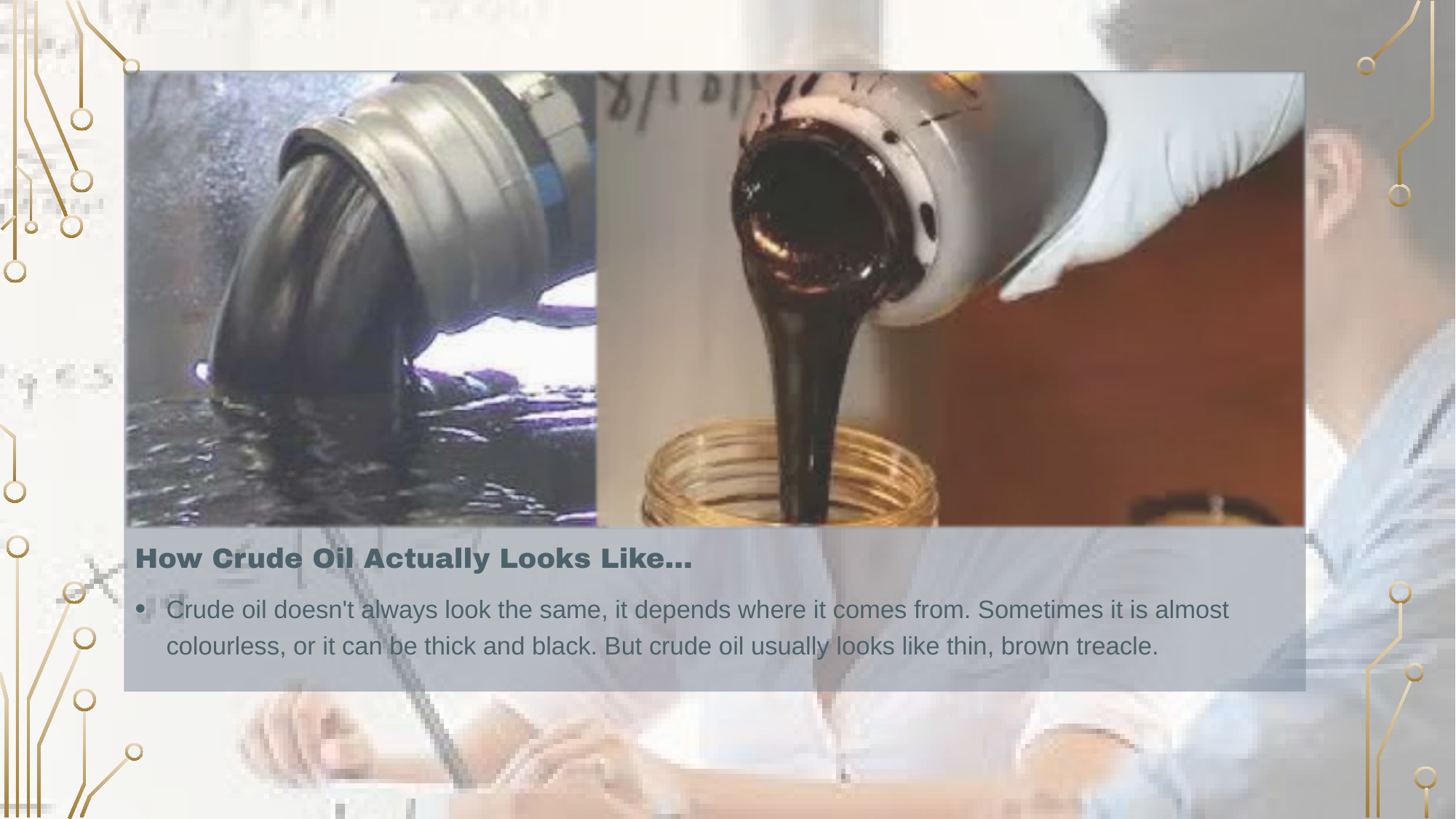

How Crude Oil Actually Looks Like…
Crude oil doesn't always look the same, it depends where it comes from. Sometimes it is almost colourless, or it can be thick and black. But crude oil usually looks like thin, brown treacle.